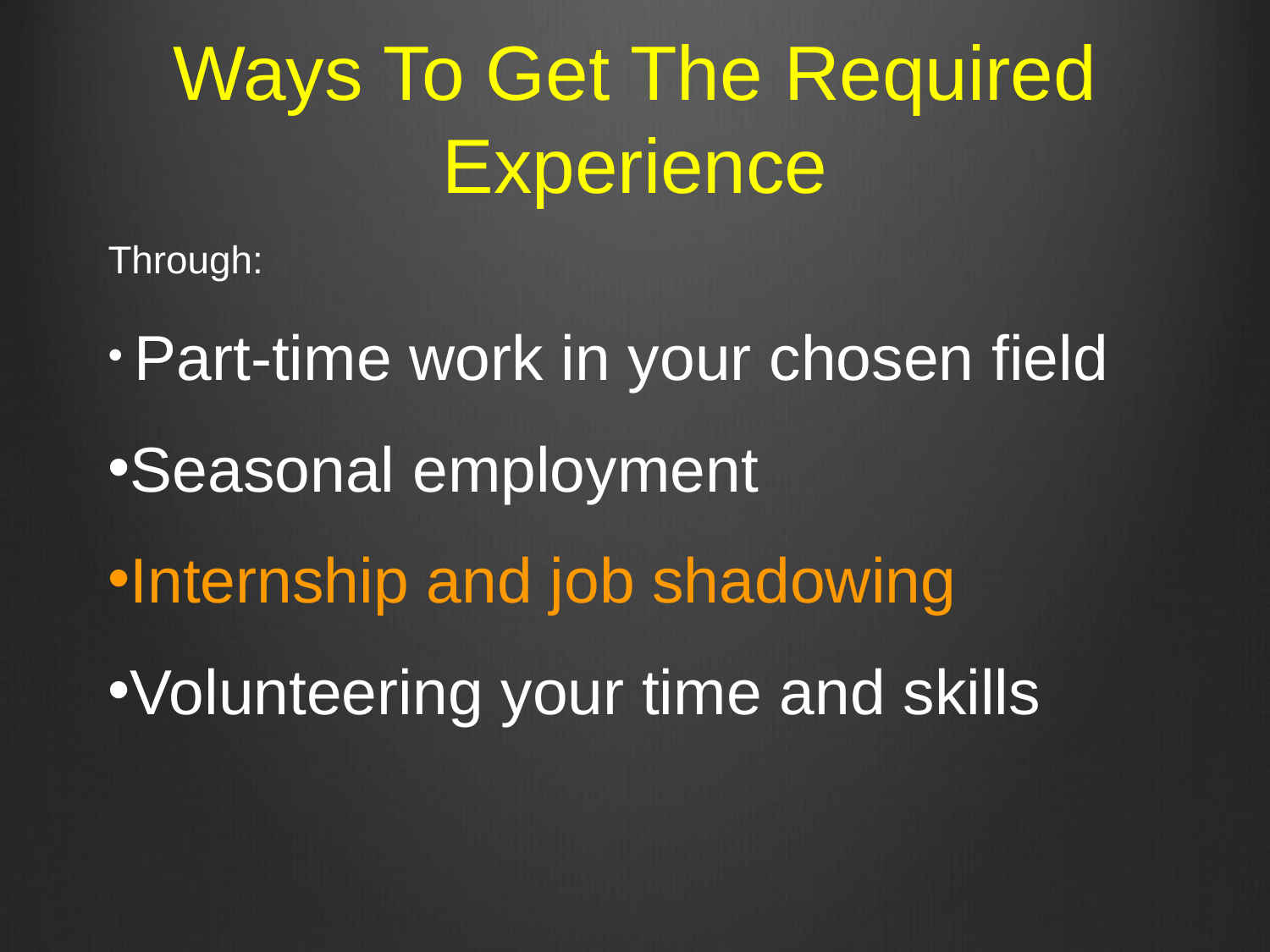

# Ways To Get The Required Experience
Through:
 Part-time work in your chosen field
Seasonal employment
Internship and job shadowing
Volunteering your time and skills